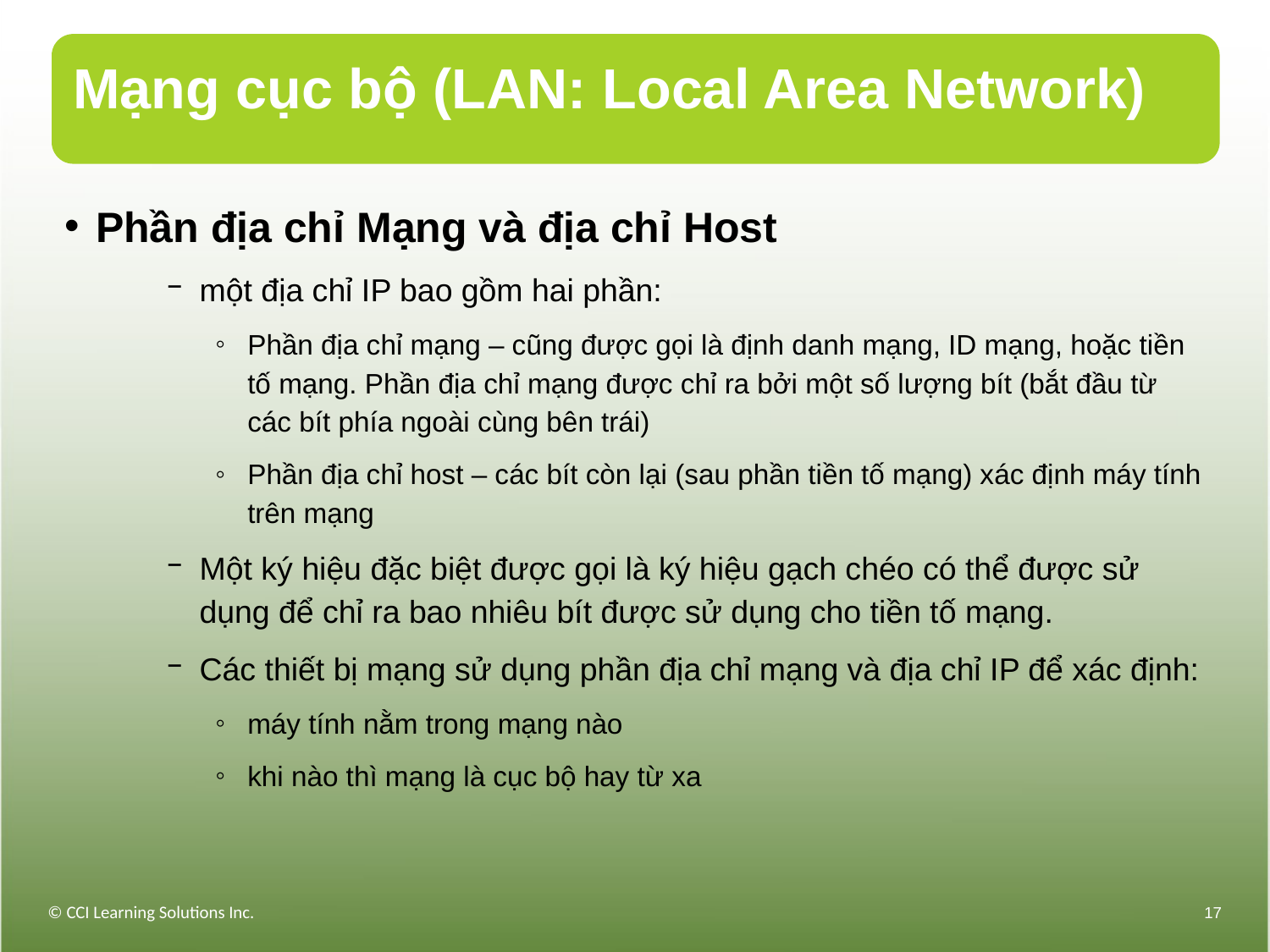

# Mạng cục bộ (LAN: Local Area Network)
Phần địa chỉ Mạng và địa chỉ Host
một địa chỉ IP bao gồm hai phần:
Phần địa chỉ mạng – cũng được gọi là định danh mạng, ID mạng, hoặc tiền tố mạng. Phần địa chỉ mạng được chỉ ra bởi một số lượng bít (bắt đầu từ các bít phía ngoài cùng bên trái)
Phần địa chỉ host – các bít còn lại (sau phần tiền tố mạng) xác định máy tính trên mạng
Một ký hiệu đặc biệt được gọi là ký hiệu gạch chéo có thể được sử dụng để chỉ ra bao nhiêu bít được sử dụng cho tiền tố mạng.
Các thiết bị mạng sử dụng phần địa chỉ mạng và địa chỉ IP để xác định:
máy tính nằm trong mạng nào
khi nào thì mạng là cục bộ hay từ xa

© CCI Learning Solutions Inc.
17